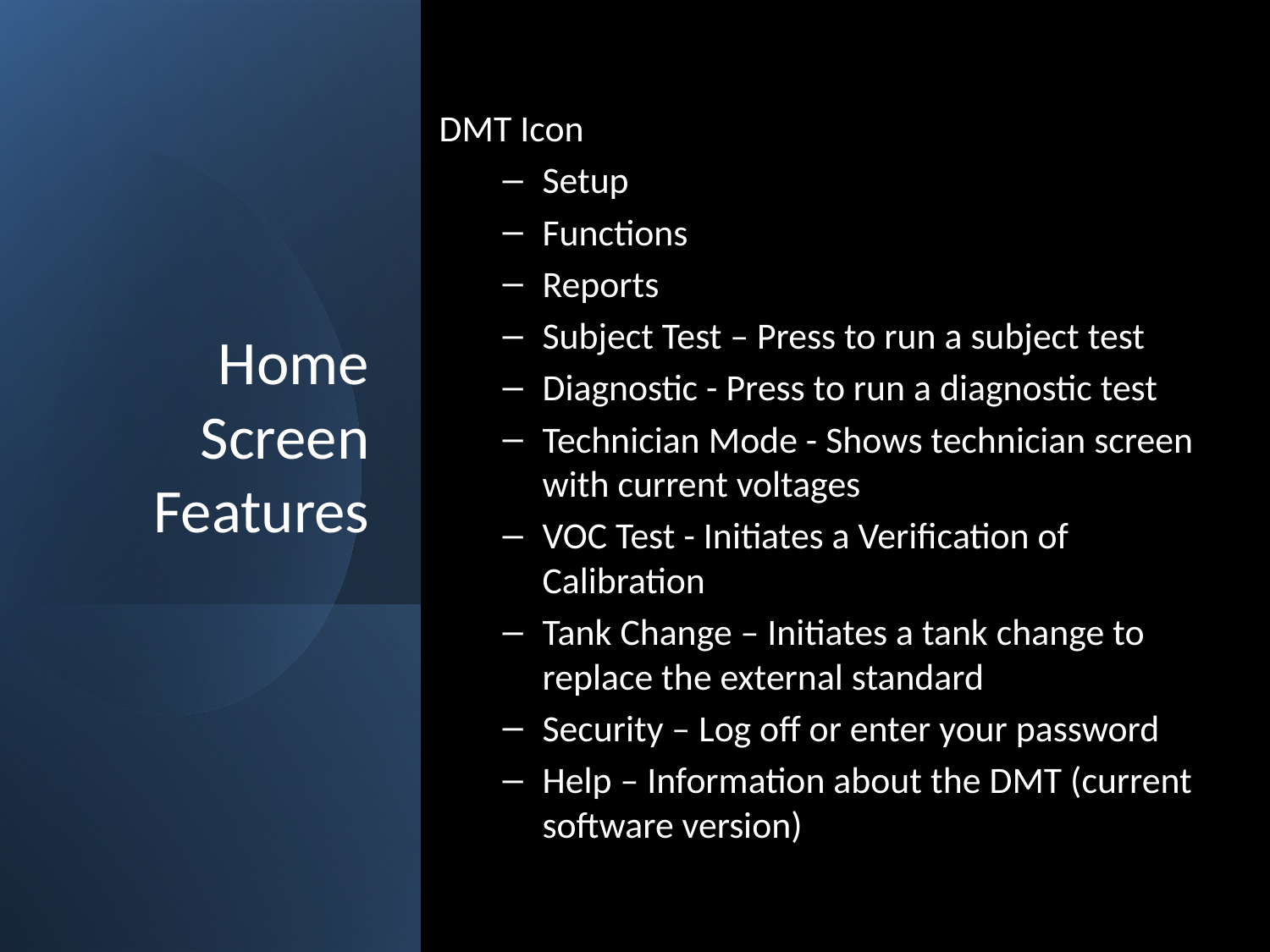

# Home Screen Features
DMT Icon
Setup
Functions
Reports
Subject Test – Press to run a subject test
Diagnostic - Press to run a diagnostic test
Technician Mode - Shows technician screen with current voltages
VOC Test - Initiates a Verification of Calibration
Tank Change – Initiates a tank change to replace the external standard
Security – Log off or enter your password
Help – Information about the DMT (current software version)

Approved and Issued: 2025.10.01